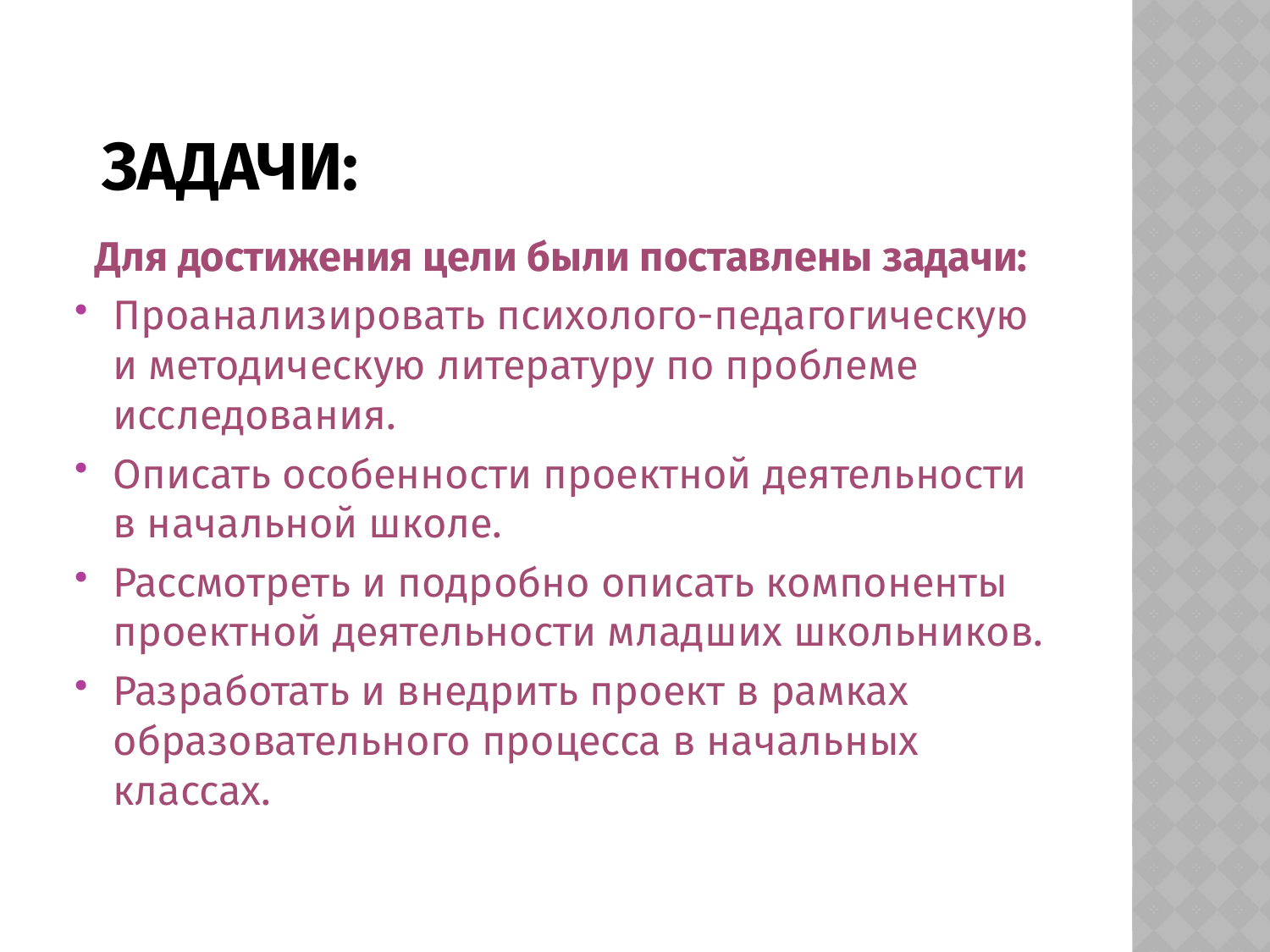

# Задачи:
  Для достижения цели были поставлены задачи:
Проанализировать психолого-педагогическую и методическую литературу по проблеме исследования.
Описать особенности проектной деятельности в начальной школе.
Рассмотреть и подробно описать компоненты проектной деятельности младших школьников.
Разработать и внедрить проект в рамках образовательного процесса в начальных классах.